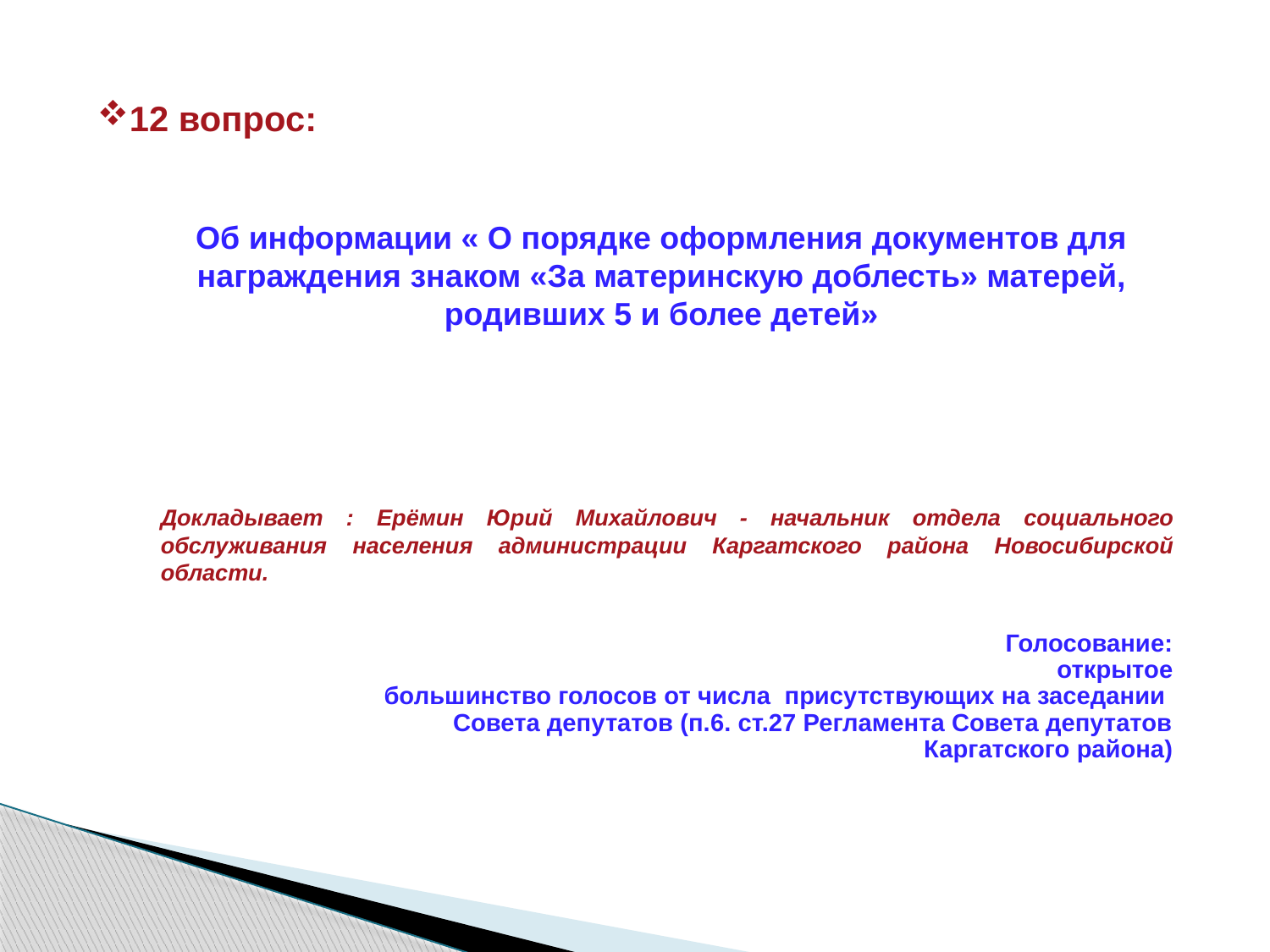

12 вопрос:
Об информации « О порядке оформления документов для награждения знаком «За материнскую доблесть» матерей, родивших 5 и более детей»
Докладывает : Ерёмин Юрий Михайлович - начальник отдела социального обслуживания населения администрации Каргатского района Новосибирской области.
Голосование:
открытое
большинство голосов от числа  присутствующих на заседании  Совета депутатов (п.6. ст.27 Регламента Совета депутатов Каргатского района)